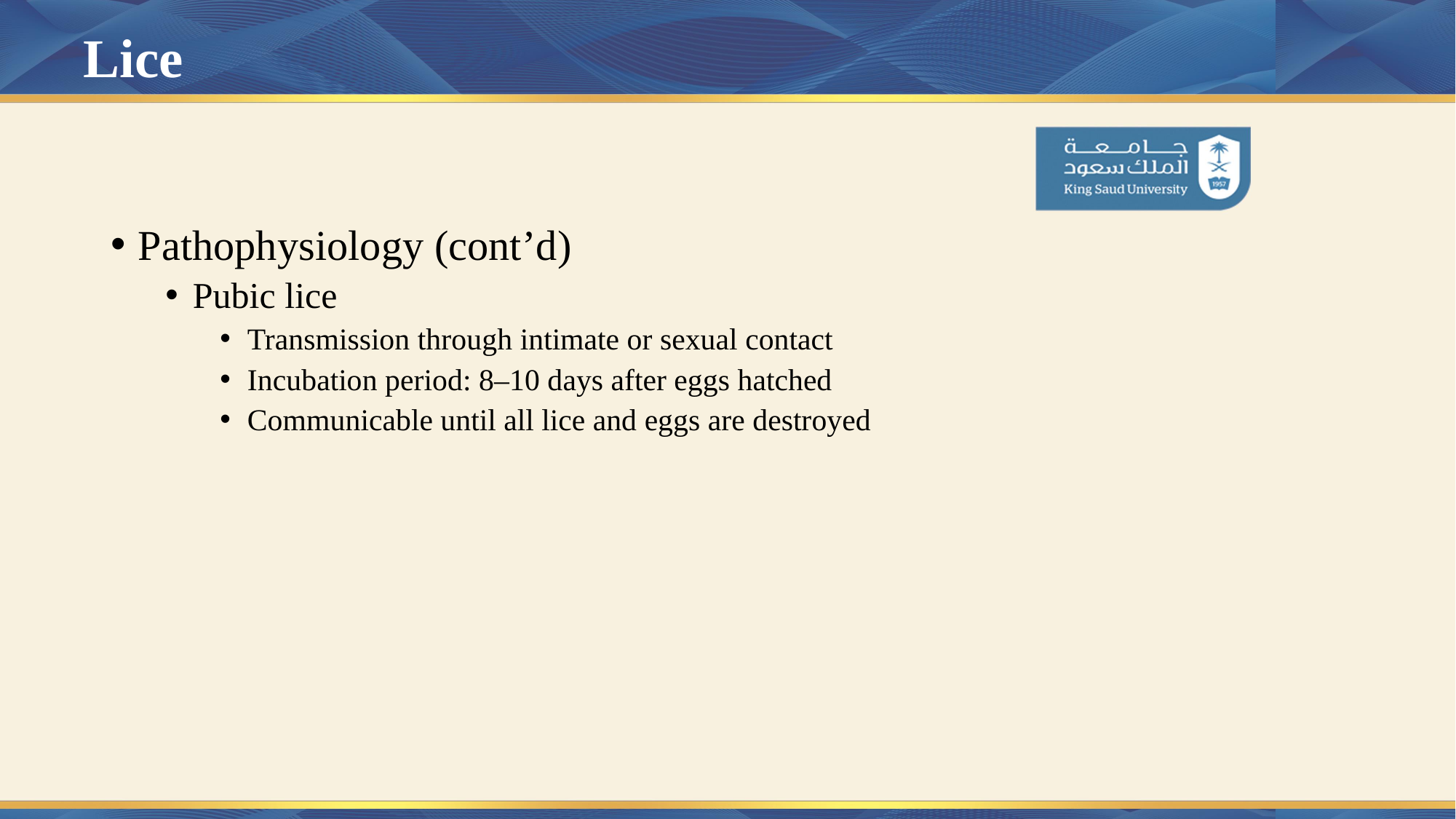

# Lice
Pathophysiology (cont’d)
Pubic lice
Transmission through intimate or sexual contact
Incubation period: 8–10 days after eggs hatched
Communicable until all lice and eggs are destroyed